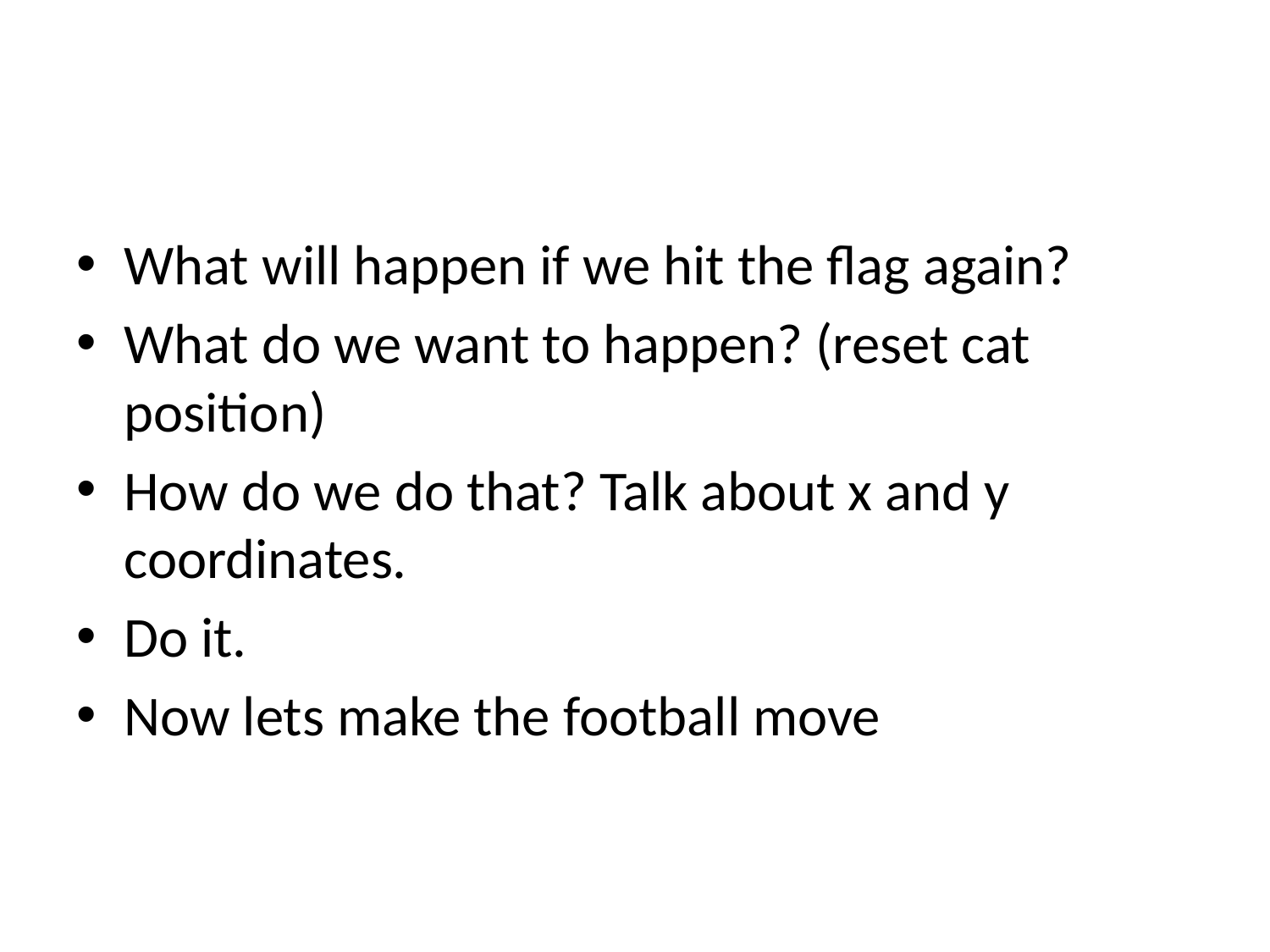

#
What will happen if we hit the flag again?
What do we want to happen? (reset cat position)
How do we do that? Talk about x and y coordinates.
Do it.
Now lets make the football move